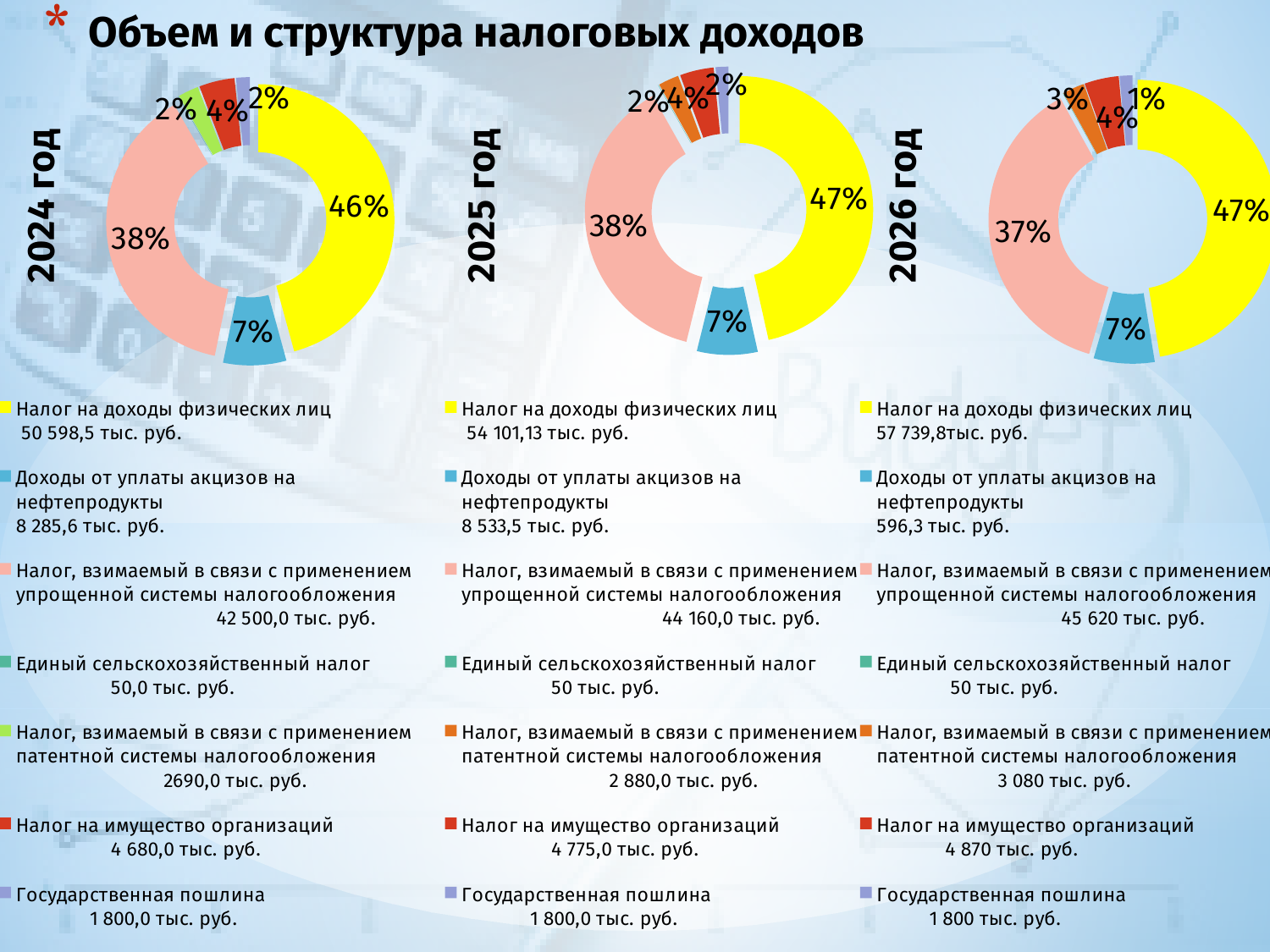

# Объем и структура налоговых доходов

### Chart:

| Category | 2024 год |
|---|---|
| Налог на доходы физических лиц                 50 598,5 тыс. руб. | 50598.5 |
| Доходы от уплаты акцизов на нефтепродукты                                               8 285,6 тыс. руб. | 8285.6 |
| Налог, взимаемый в связи с применением упрощенной системы налогообложения                                          42 500,0 тыс. руб. | 42500.0 |
| Единый сельскохозяйственный налог                           50,0 тыс. руб. | 50.0 |
| Налог, взимаемый в связи с применением патентной системы налогообложения                                   2690,0 тыс. руб. | 2690.0 |
| Налог на имущество организаций                                 4 680,0 тыс. руб. | 4680.0 |
| Государственная пошлина                                          1 800,0 тыс. руб. | 1800.0 |

### Chart:

| Category | 2025 год |
|---|---|
| Налог на доходы физических лиц                 54 101,13 тыс. руб. | 54101.13 |
| Доходы от уплаты акцизов на нефтепродукты                                              8 533,5 тыс. руб. | 8533.5 |
| Налог, взимаемый в связи с применением упрощенной системы налогообложения                                          44 160,0 тыс. руб. | 44160.0 |
| Единый сельскохозяйственный налог                          50 тыс. руб. | 50.0 |
| Налог, взимаемый в связи с применением патентной системы налогообложения                                    2 880,0 тыс. руб. | 2880.0 |
| Налог на имущество организаций                                 4 775,0 тыс. руб. | 4775.0 |
| Государственная пошлина                                          1 800,0 тыс. руб. | 1800.0 |

### Chart:

| Category | 2026 год |
|---|---|
| Налог на доходы физических лиц                 57 739,8тыс. руб. | 57739.8 |
| Доходы от уплаты акцизов на нефтепродукты                                               8 596,3 тыс. руб. | 8596.299999999988 |
| Налог, взимаемый в связи с применением упрощенной системы налогообложения                                          45 620 тыс. руб. | 45620.0 |
| Единый сельскохозяйственный налог                          50 тыс. руб. | 50.0 |
| Налог, взимаемый в связи с применением патентной системы налогообложения                                  3 080 тыс. руб. | 3080.0 |
| Налог на имущество организаций                                4 870 тыс. руб. | 4870.0 |
| Государственная пошлина                                          1 800 тыс. руб. | 1800.0 |